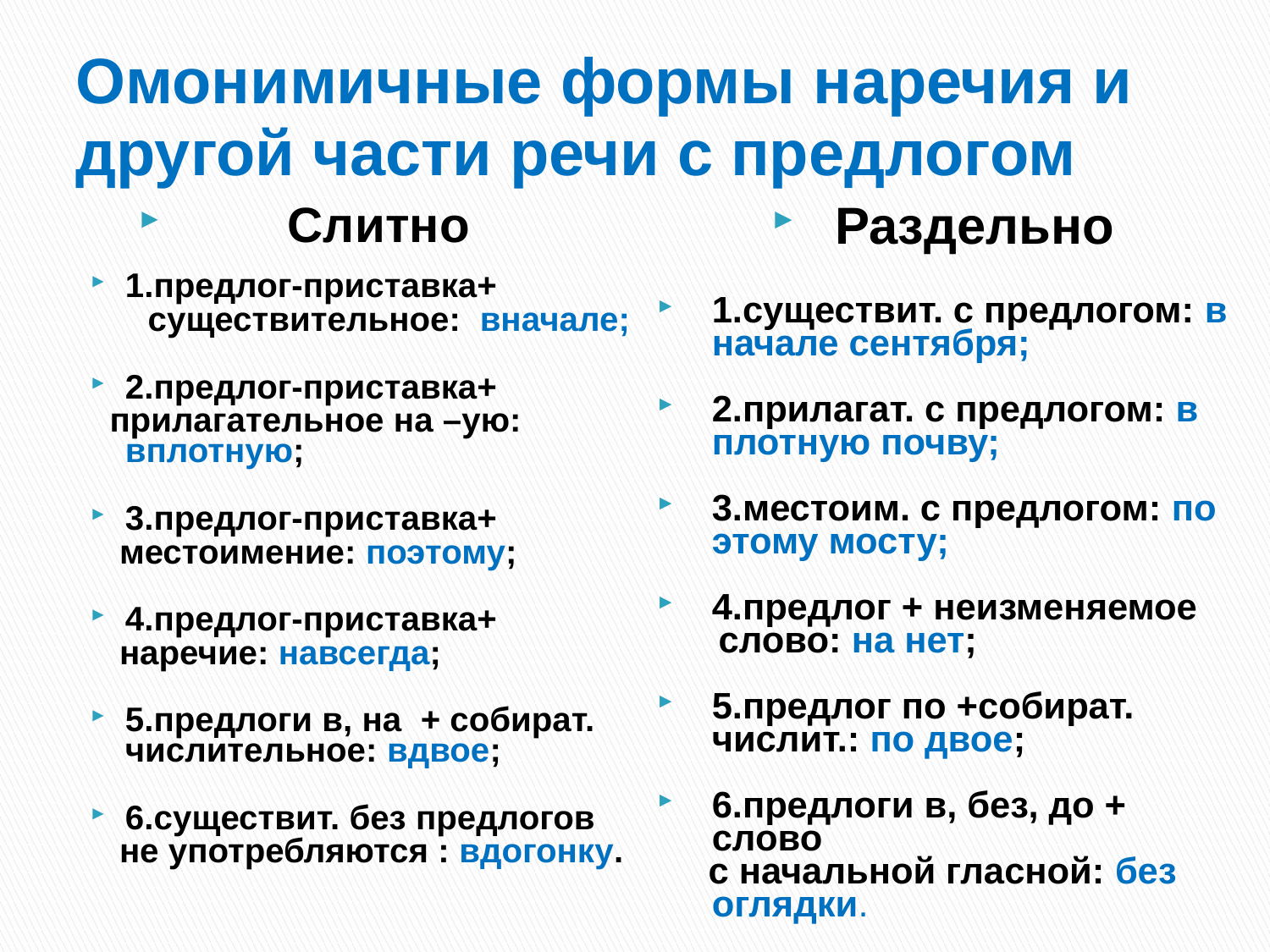

# Омонимичные формы наречия и другой части речи с предлогом
Слитно

1.предлог-приставка+
      существительное:  вначале;

2.предлог-приставка+
  прилагательное на –ую: вплотную;

3.предлог-приставка+
   местоимение: поэтому;

4.предлог-приставка+
   наречие: навсегда;

5.предлоги в, на  + собират. числительное: вдвое;

6.существит. без предлогов
   не употребляются : вдогонку.

Раздельно

1.существит. с предлогом: в начале сентября;

2.прилагат. с предлогом: в плотную почву;

3.местоим. с предлогом: по этому мосту;

4.предлог + неизменяемое
      слово: на нет;

5.предлог по +собират. числит.: по двое;

6.предлоги в, без, до + слово
     с начальной гласной: без оглядки.